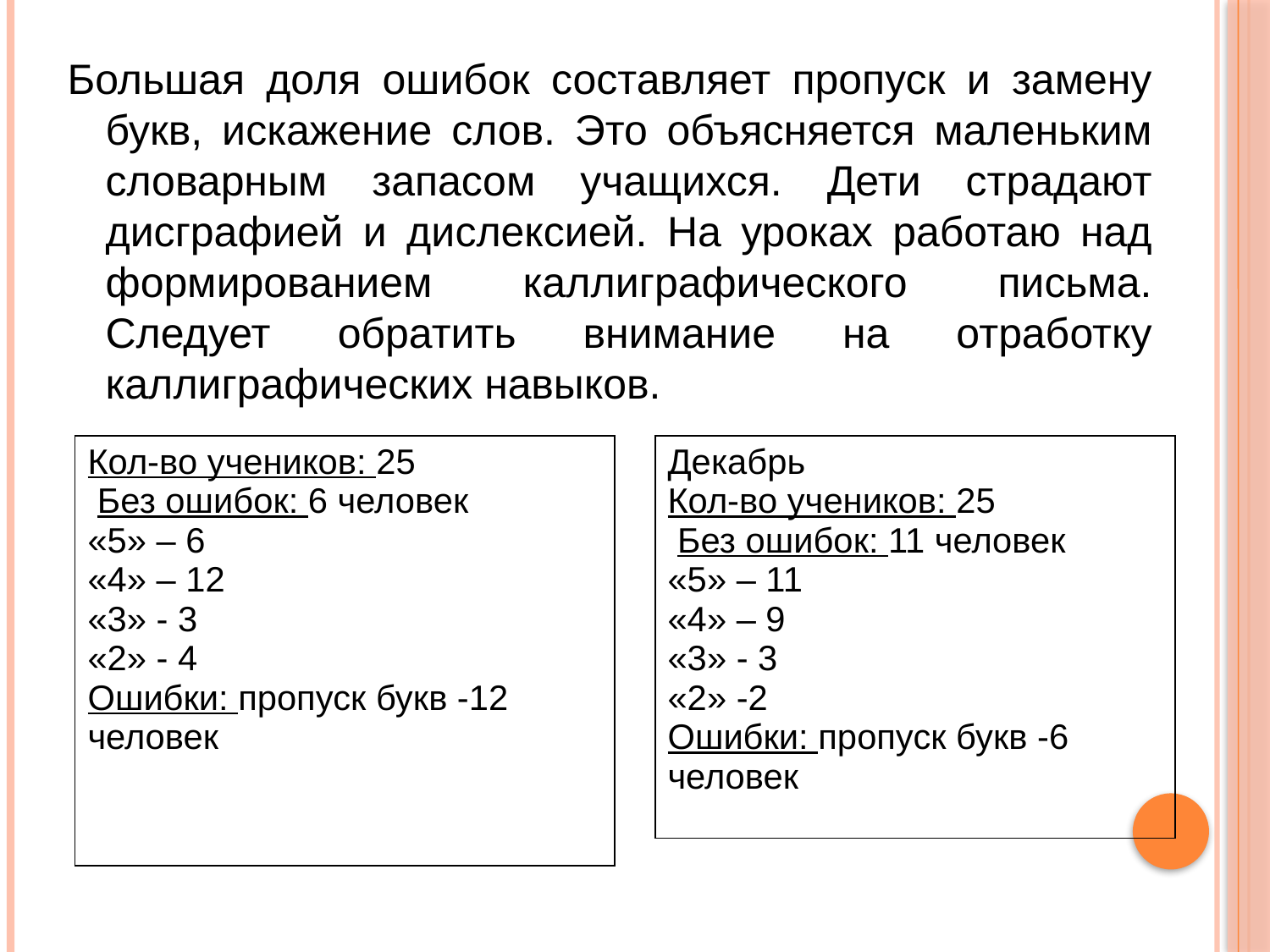

Большая доля ошибок составляет пропуск и замену букв, искажение слов. Это объясняется маленьким словарным запасом учащихся. Дети страдают дисграфией и дислексией. На уроках работаю над формированием каллиграфического письма. Следует обратить внимание на отработку каллиграфических навыков.

| Кол-во учеников: 25 Без ошибок: 6 человек «5» – 6 «4» – 12 «3» - 3 «2» - 4 Ошибки: пропуск букв -12 человек |
| --- |
| Декабрь Кол-во учеников: 25 Без ошибок: 11 человек «5» – 11 «4» – 9 «3» - 3 «2» -2 Ошибки: пропуск букв -6 человек |
| --- |